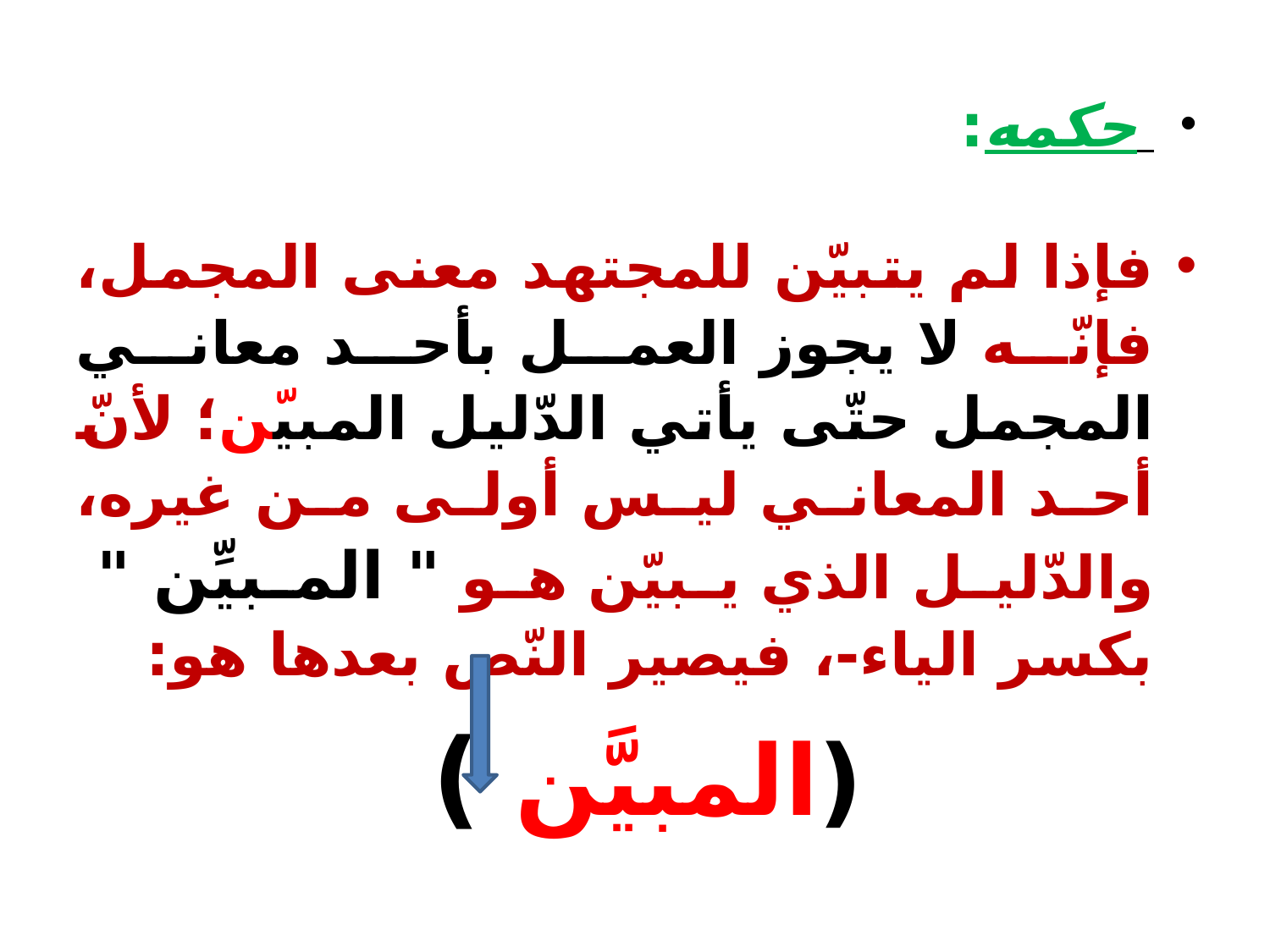

حكمه:

فإذا لم يتبيّن للمجتهد معنى المجمل، فإنّه لا يجوز العمل بأحد معاني المجمل حتّى يأتي الدّليل المبيّن؛ لأنّ أحد المعاني ليس أولى من غيره، والدّليل الذي يبيّن هو " المبيِّن "  بكسر الياء-، فيصير النّص بعدها هو:
                      (المبيَّن )